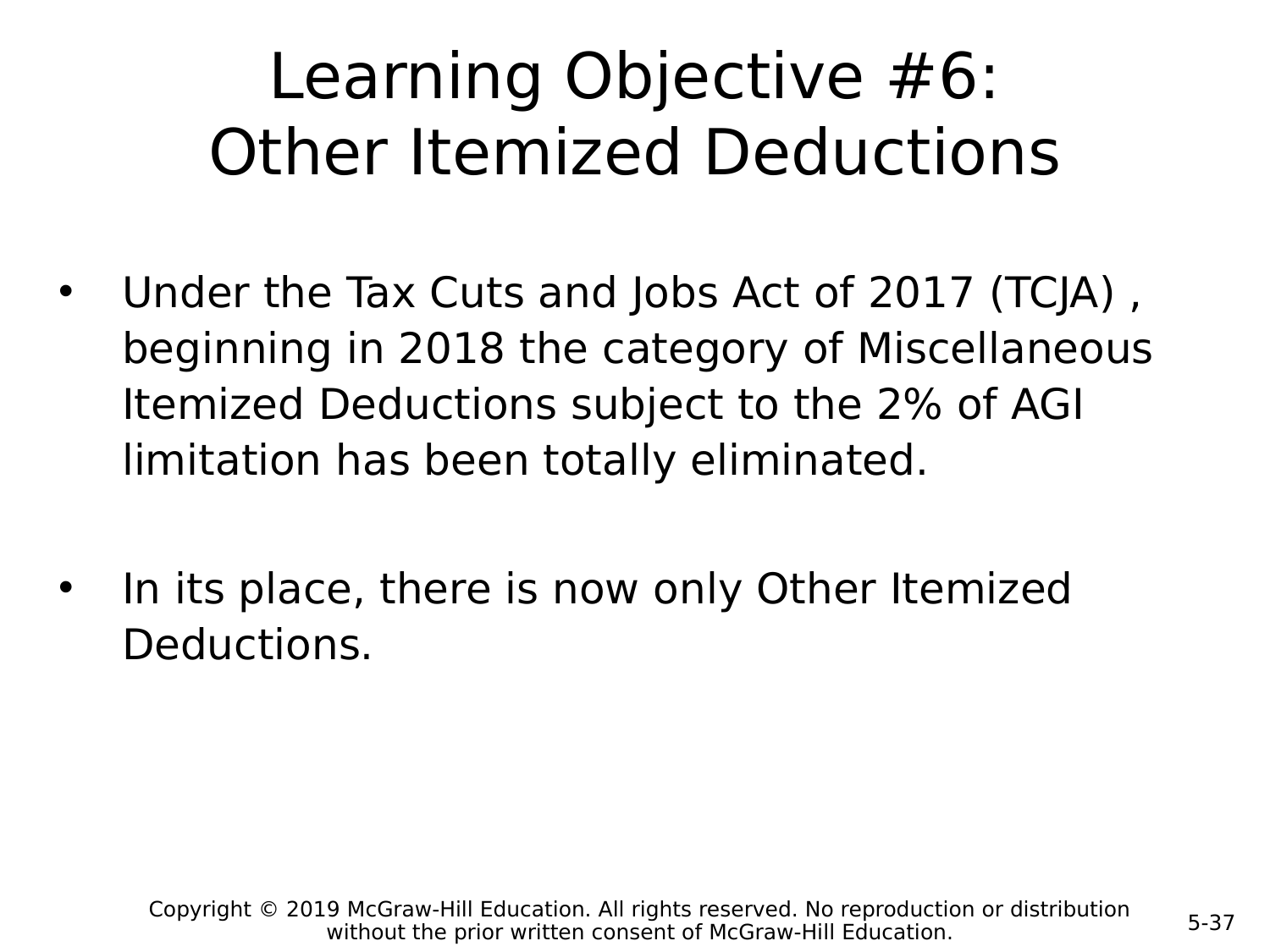

# Learning Objective #6: Other Itemized Deductions
Under the Tax Cuts and Jobs Act of 2017 (TCJA) , beginning in 2018 the category of Miscellaneous Itemized Deductions subject to the 2% of AGI limitation has been totally eliminated.

In its place, there is now only Other Itemized Deductions.